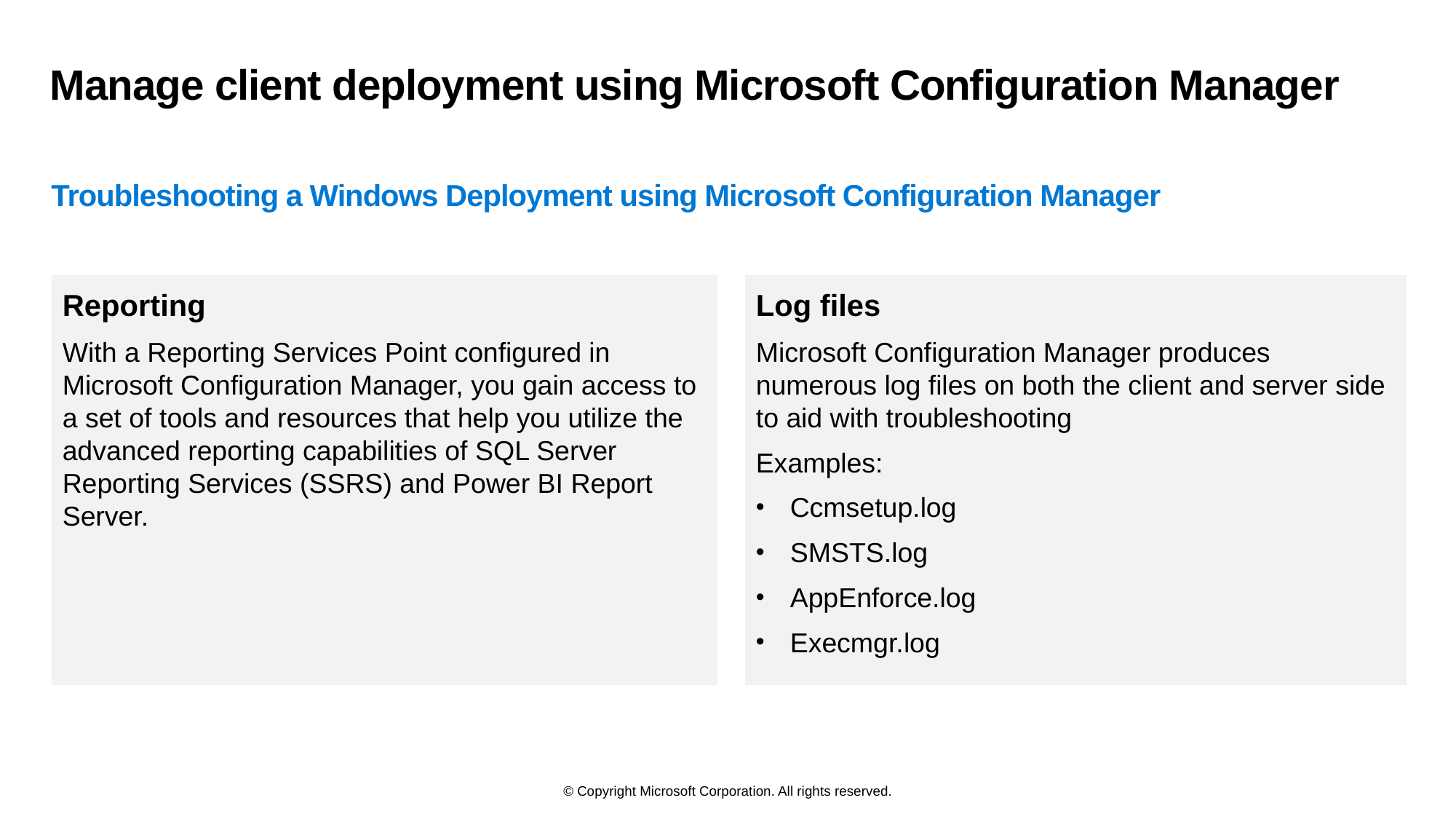

# Manage client deployment using Microsoft Configuration Manager
Troubleshooting a Windows Deployment using Microsoft Configuration Manager
Reporting
With a Reporting Services Point configured in Microsoft Configuration Manager, you gain access to a set of tools and resources that help you utilize the advanced reporting capabilities of SQL Server Reporting Services (SSRS) and Power BI Report Server.
Log files
Microsoft Configuration Manager produces numerous log files on both the client and server side to aid with troubleshooting
Examples:
Ccmsetup.log
SMSTS.log
AppEnforce.log
Execmgr.log